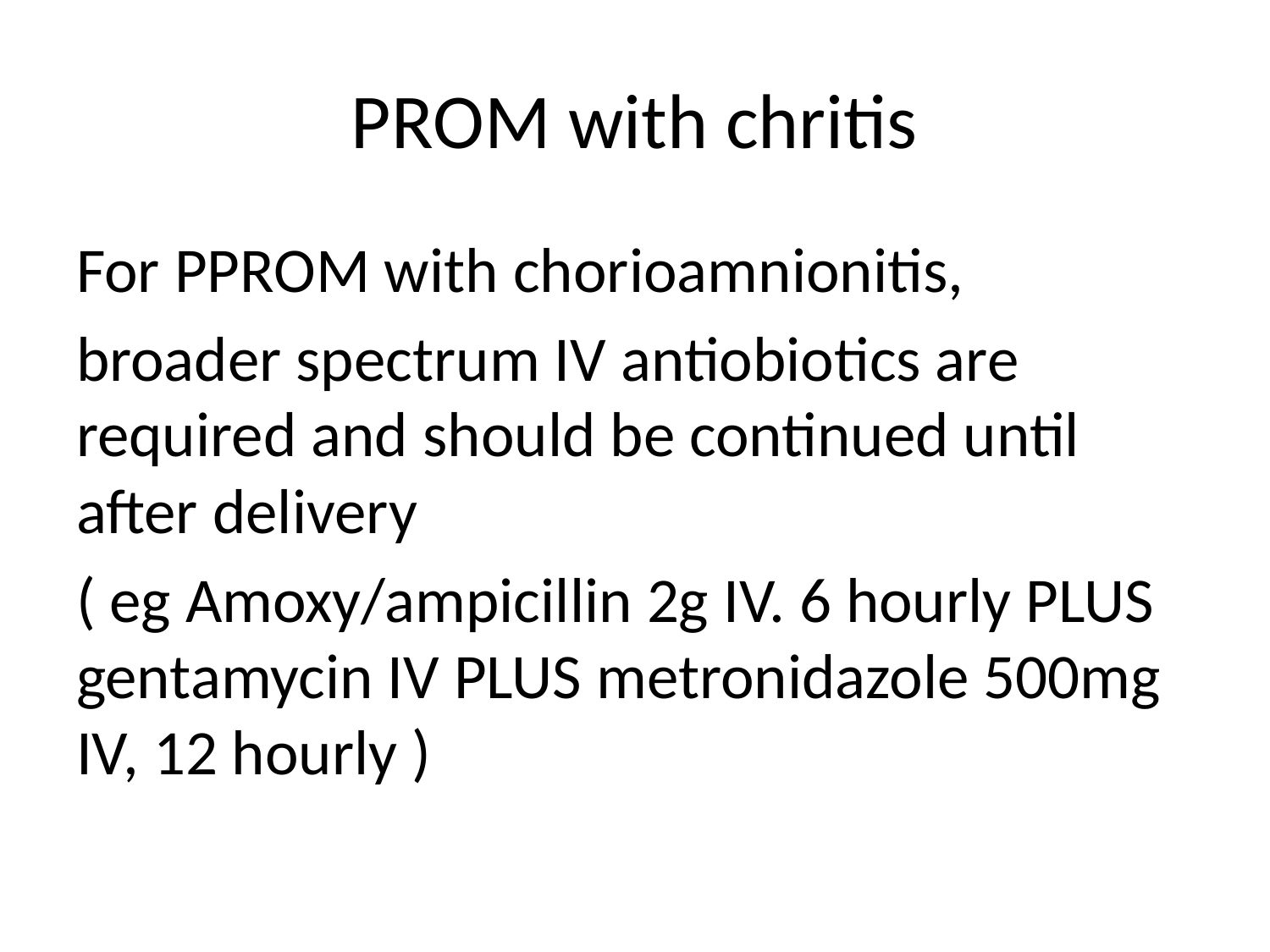

# PROM with chritis
For PPROM with chorioamnionitis,
broader spectrum IV antiobiotics are required and should be continued until after delivery
( eg Amoxy/ampicillin 2g IV. 6 hourly PLUS gentamycin IV PLUS metronidazole 500mg IV, 12 hourly )